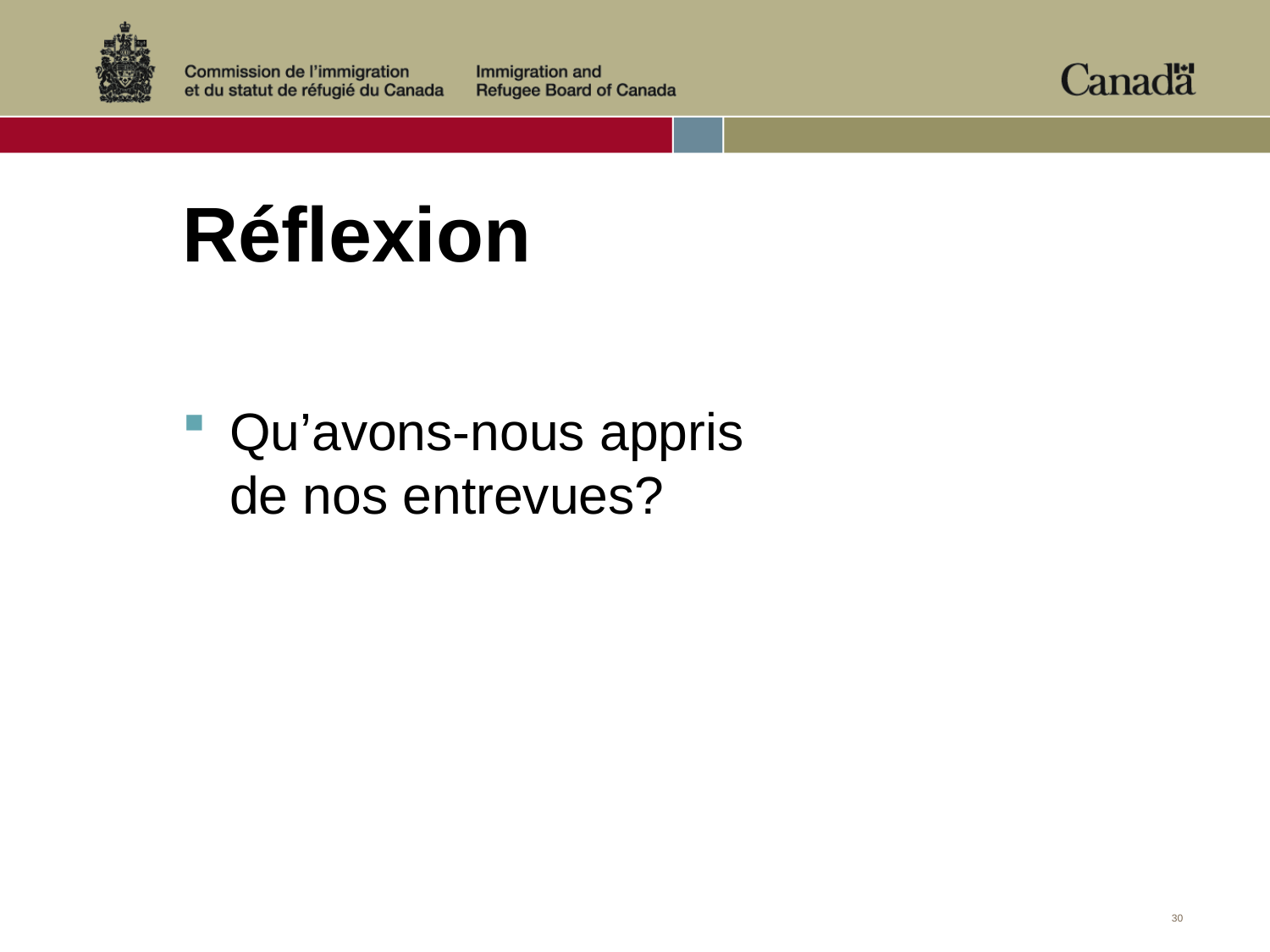

# Réflexion
Qu’avons-nous appris de nos entrevues?
30